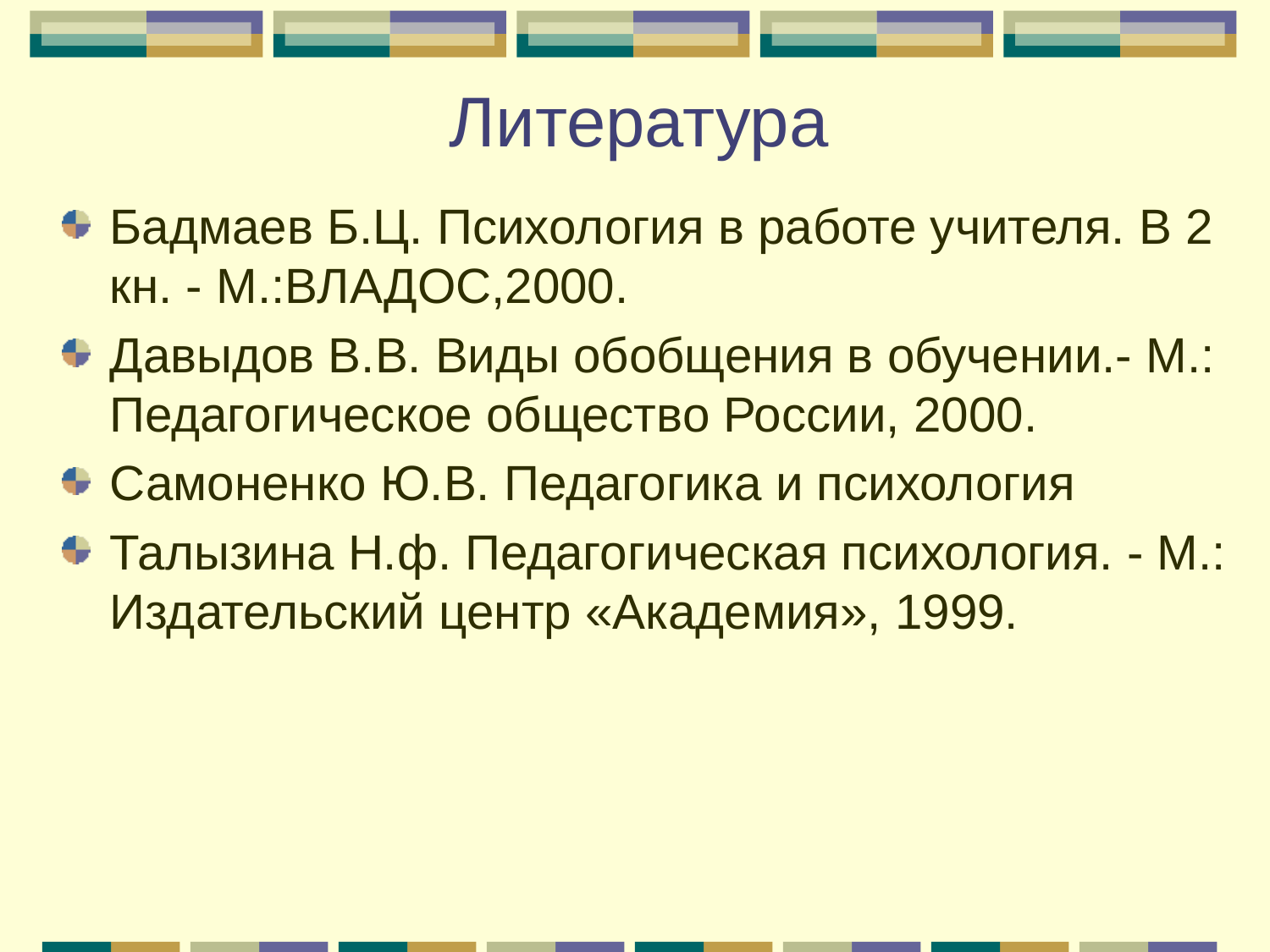

# Литература
Бадмаев Б.Ц. Психология в работе учителя. В 2 кн. - М.:ВЛАДОС,2000.
Давыдов В.В. Виды обобщения в обучении.- М.: Педагогическое общество России, 2000.
Самоненко Ю.В. Педагогика и психология
Талызина Н.ф. Педагогическая психология. - М.: Издательский центр «Академия», 1999.